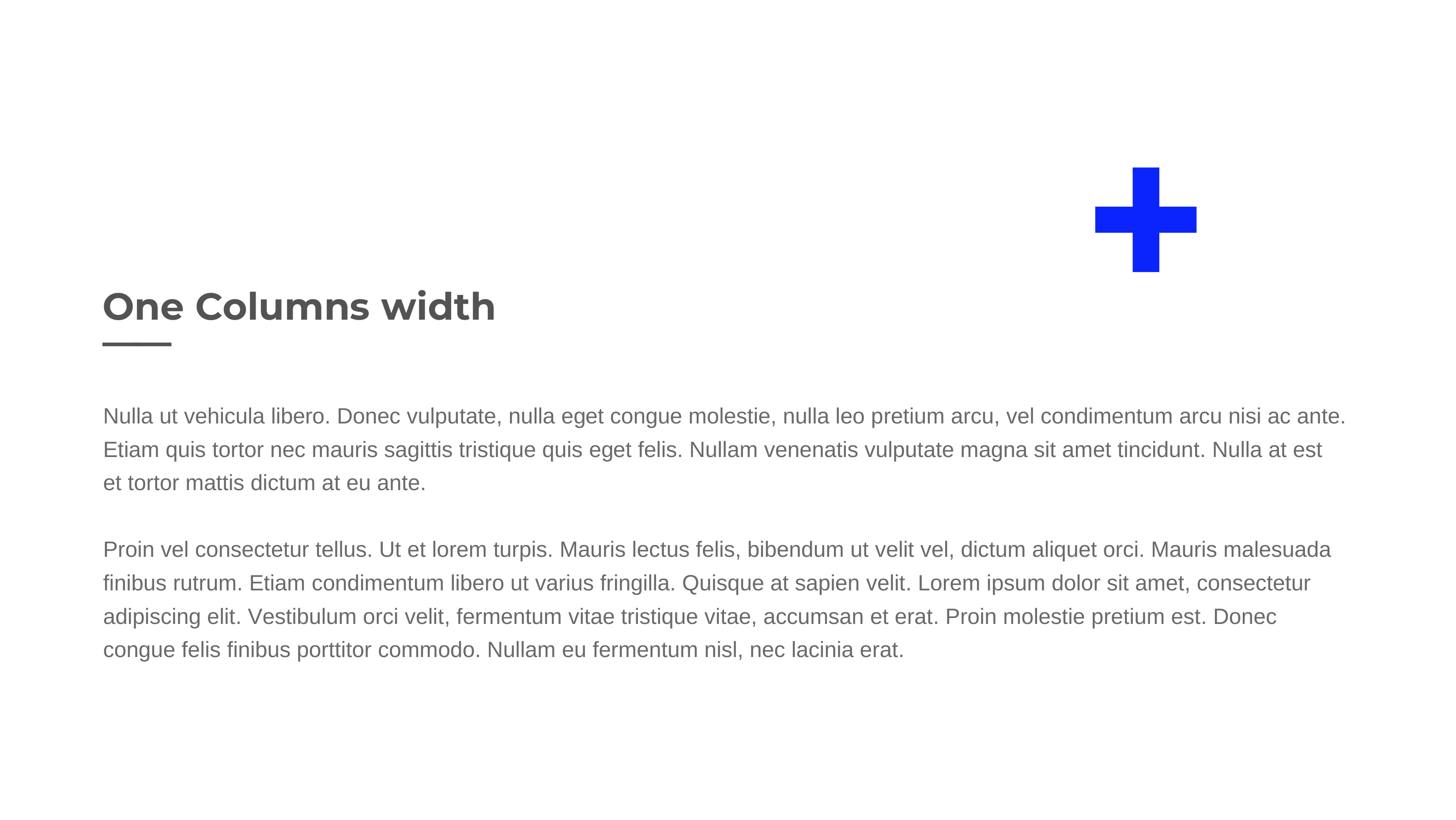

One Columns width
——
Nulla ut vehicula libero. Donec vulputate, nulla eget congue molestie, nulla leo pretium arcu, vel condimentum arcu nisi ac ante. Etiam quis tortor nec mauris sagittis tristique quis eget felis. Nullam venenatis vulputate magna sit amet tincidunt. Nulla at est  et tortor mattis dictum at eu ante.

Proin vel consectetur tellus. Ut et lorem turpis. Mauris lectus felis, bibendum ut velit vel, dictum aliquet orci. Mauris malesuada finibus rutrum. Etiam condimentum libero ut varius fringilla. Quisque at sapien velit. Lorem ipsum dolor sit amet, consectetur adipiscing elit. Vestibulum orci velit, fermentum vitae tristique vitae, accumsan et erat. Proin molestie pretium est. Donec congue felis finibus porttitor commodo. Nullam eu fermentum nisl, nec lacinia erat.